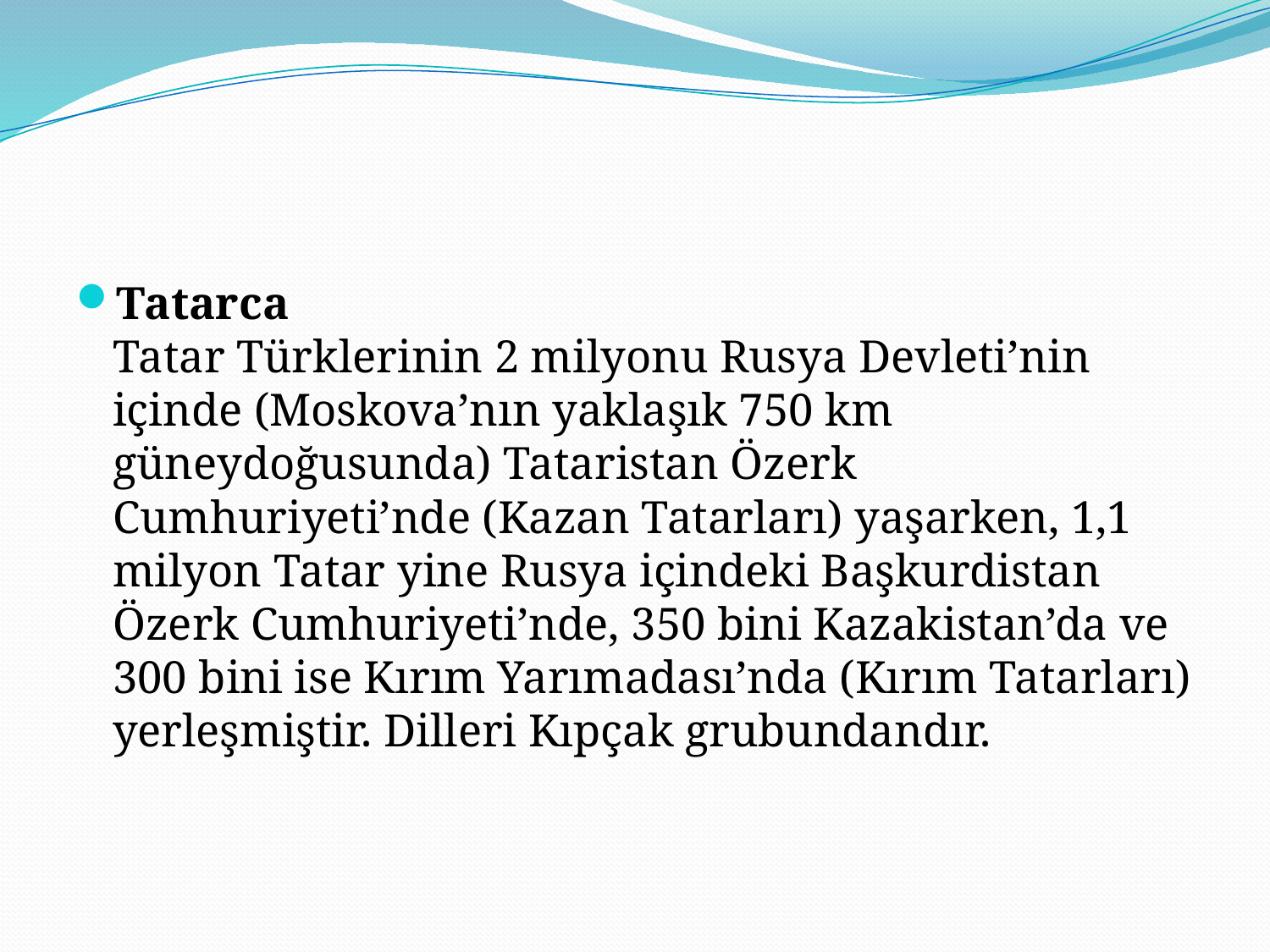

Tatarca
Tatar Türklerinin 2 milyonu Rusya Devleti’nin içinde (Moskova’nın yaklaşık 750 km güneydoğusunda) Tataristan Özerk Cumhuriyeti’nde (Kazan Tatarları) yaşarken, 1,1 milyon Tatar yine Rusya içindeki Başkurdistan Özerk Cumhuriyeti’nde, 350 bini Kazakistan’da ve 300 bini ise Kırım Yarımadası’nda (Kırım Tatarları) yerleşmiştir. Dilleri Kıpçak grubundandır.